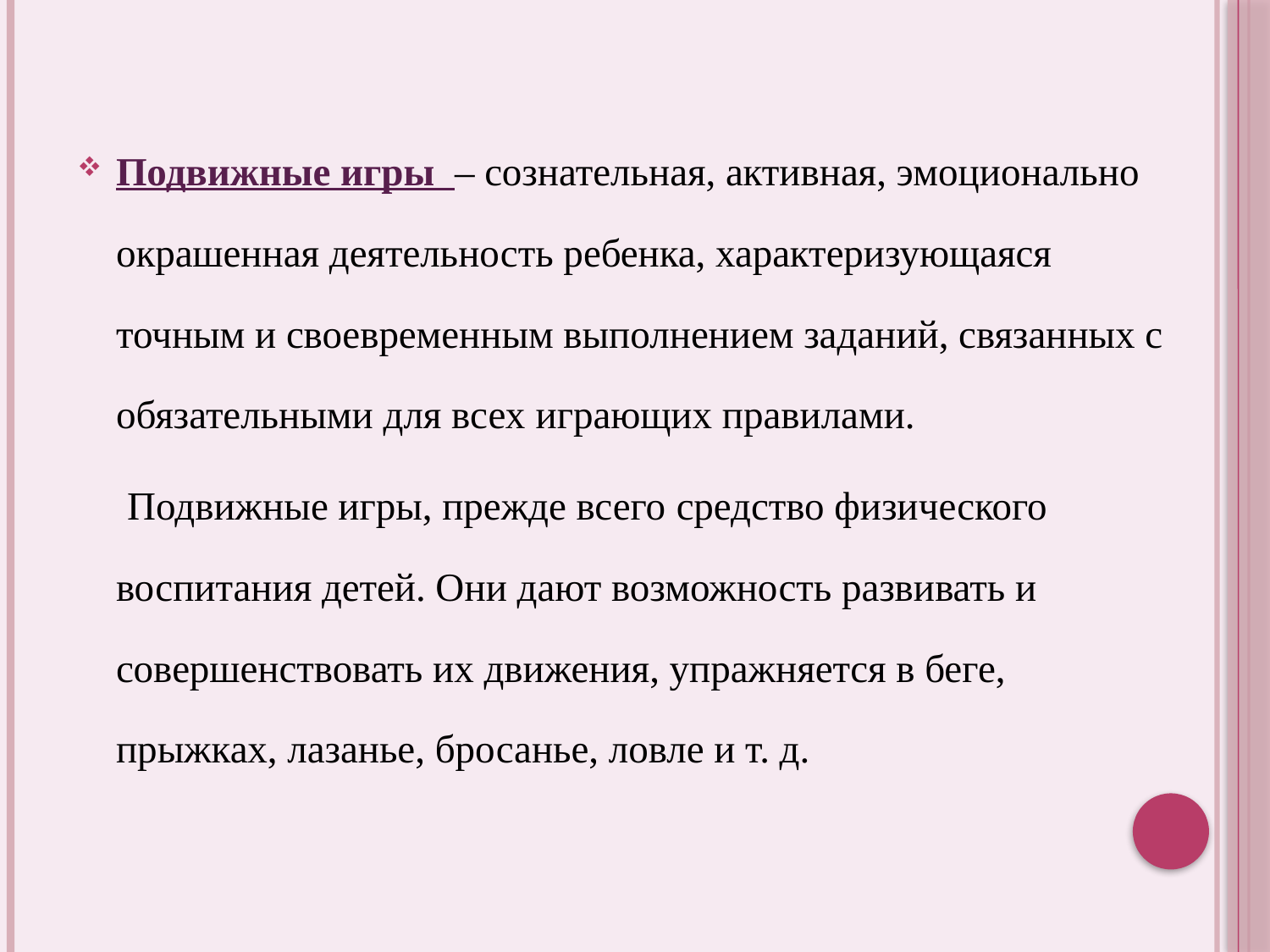

Подвижные игры  – сознательная, активная, эмоционально окрашенная деятельность ребенка, характеризующаяся точным и своевременным выполнением заданий, связанных с обязательными для всех играющих правилами.
     Подвижные игры, прежде всего средство физического воспитания детей. Они дают возможность развивать и совершенствовать их движения, упражняется в беге, прыжках, лазанье, бросанье, ловле и т. д.